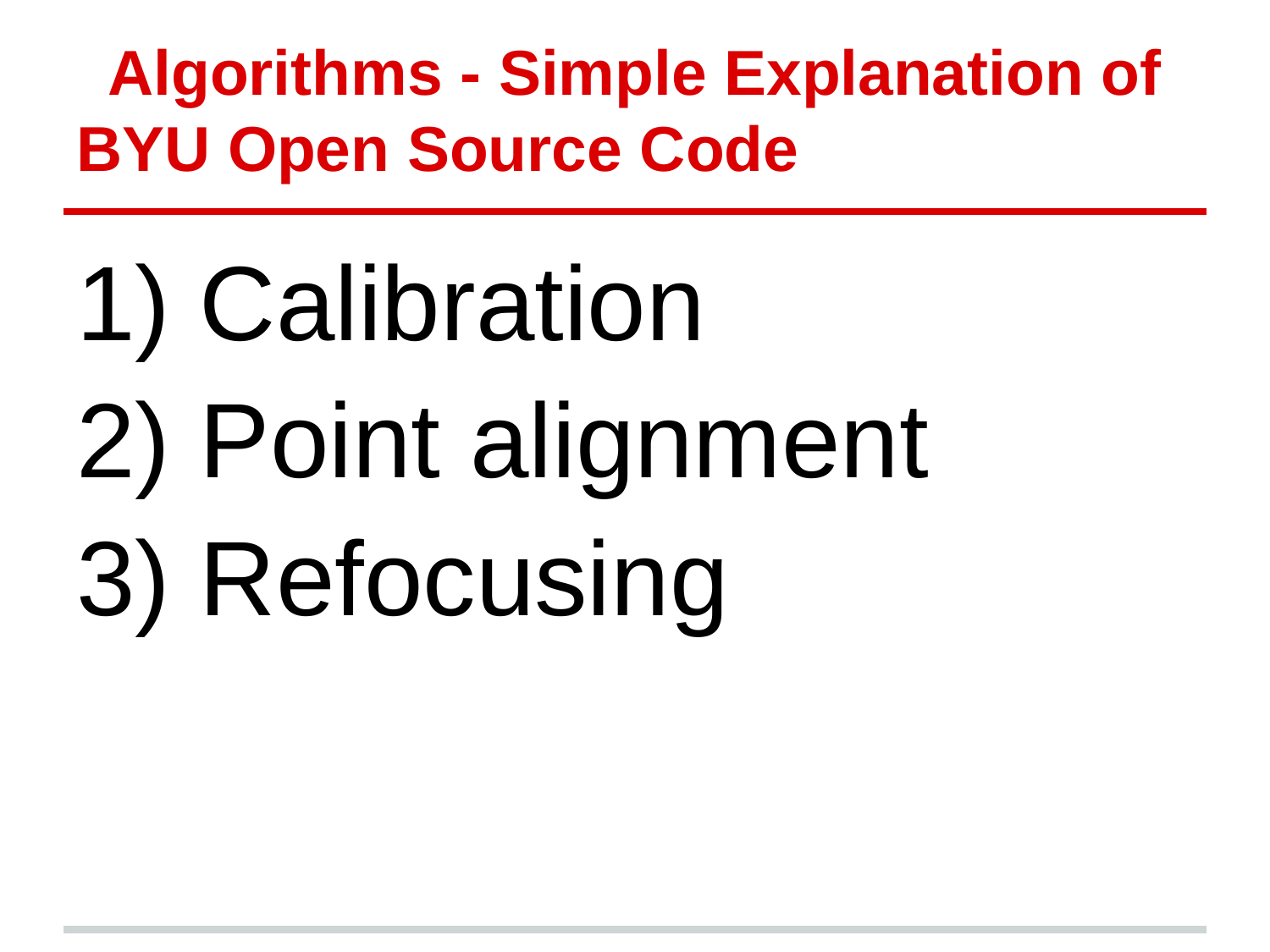

# Algorithms - Simple Explanation of BYU Open Source Code
1) Calibration
2) Point alignment
3) Refocusing